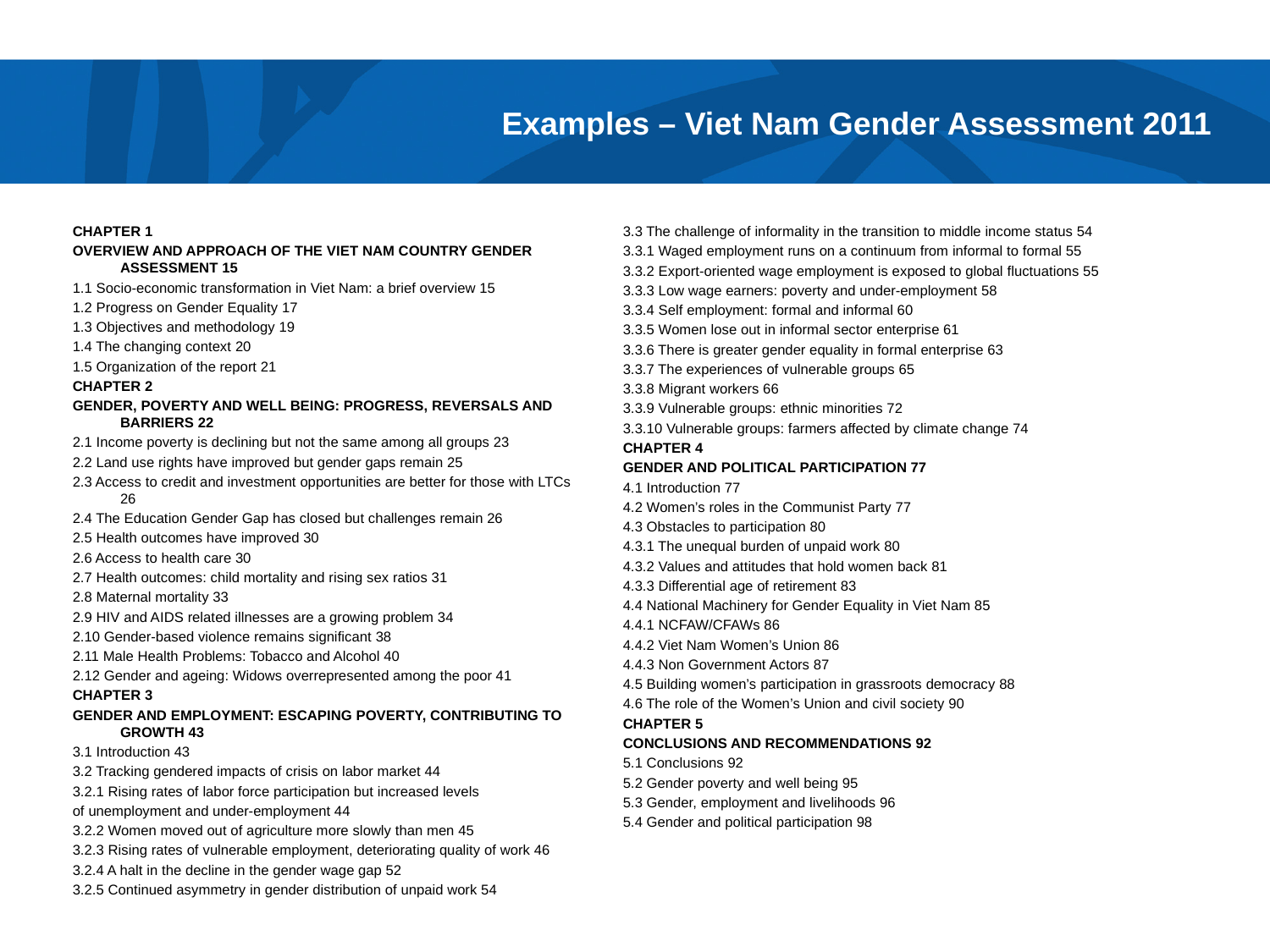

# Examples – Viet Nam Gender Assessment 2011
CHAPTER 1
OVERVIEW AND APPROACH OF THE VIET NAM COUNTRY GENDER ASSESSMENT 15
1.1 Socio-economic transformation in Viet Nam: a brief overview 15
1.2 Progress on Gender Equality 17
1.3 Objectives and methodology 19
1.4 The changing context 20
1.5 Organization of the report 21
CHAPTER 2
GENDER, POVERTY AND WELL BEING: PROGRESS, REVERSALS AND BARRIERS 22
2.1 Income poverty is declining but not the same among all groups 23
2.2 Land use rights have improved but gender gaps remain 25
2.3 Access to credit and investment opportunities are better for those with LTCs 26
2.4 The Education Gender Gap has closed but challenges remain 26
2.5 Health outcomes have improved 30
2.6 Access to health care 30
2.7 Health outcomes: child mortality and rising sex ratios 31
2.8 Maternal mortality 33
2.9 HIV and AIDS related illnesses are a growing problem 34
2.10 Gender-based violence remains significant 38
2.11 Male Health Problems: Tobacco and Alcohol 40
2.12 Gender and ageing: Widows overrepresented among the poor 41
CHAPTER 3
GENDER AND EMPLOYMENT: ESCAPING POVERTY, CONTRIBUTING TO GROWTH 43
3.1 Introduction 43
3.2 Tracking gendered impacts of crisis on labor market 44
3.2.1 Rising rates of labor force participation but increased levels
of unemployment and under-employment 44
3.2.2 Women moved out of agriculture more slowly than men 45
3.2.3 Rising rates of vulnerable employment, deteriorating quality of work 46
3.2.4 A halt in the decline in the gender wage gap 52
3.2.5 Continued asymmetry in gender distribution of unpaid work 54

3.3 The challenge of informality in the transition to middle income status 54
3.3.1 Waged employment runs on a continuum from informal to formal 55
3.3.2 Export-oriented wage employment is exposed to global fluctuations 55
3.3.3 Low wage earners: poverty and under-employment 58
3.3.4 Self employment: formal and informal 60
3.3.5 Women lose out in informal sector enterprise 61
3.3.6 There is greater gender equality in formal enterprise 63
3.3.7 The experiences of vulnerable groups 65
3.3.8 Migrant workers 66
3.3.9 Vulnerable groups: ethnic minorities 72
3.3.10 Vulnerable groups: farmers affected by climate change 74
CHAPTER 4
GENDER AND POLITICAL PARTICIPATION 77
4.1 Introduction 77
4.2 Women’s roles in the Communist Party 77
4.3 Obstacles to participation 80
4.3.1 The unequal burden of unpaid work 80
4.3.2 Values and attitudes that hold women back 81
4.3.3 Differential age of retirement 83
4.4 National Machinery for Gender Equality in Viet Nam 85
4.4.1 NCFAW/CFAWs 86
4.4.2 Viet Nam Women’s Union 86
4.4.3 Non Government Actors 87
4.5 Building women’s participation in grassroots democracy 88
4.6 The role of the Women’s Union and civil society 90
CHAPTER 5
CONCLUSIONS AND RECOMMENDATIONS 92
5.1 Conclusions 92
5.2 Gender poverty and well being 95
5.3 Gender, employment and livelihoods 96
5.4 Gender and political participation 98